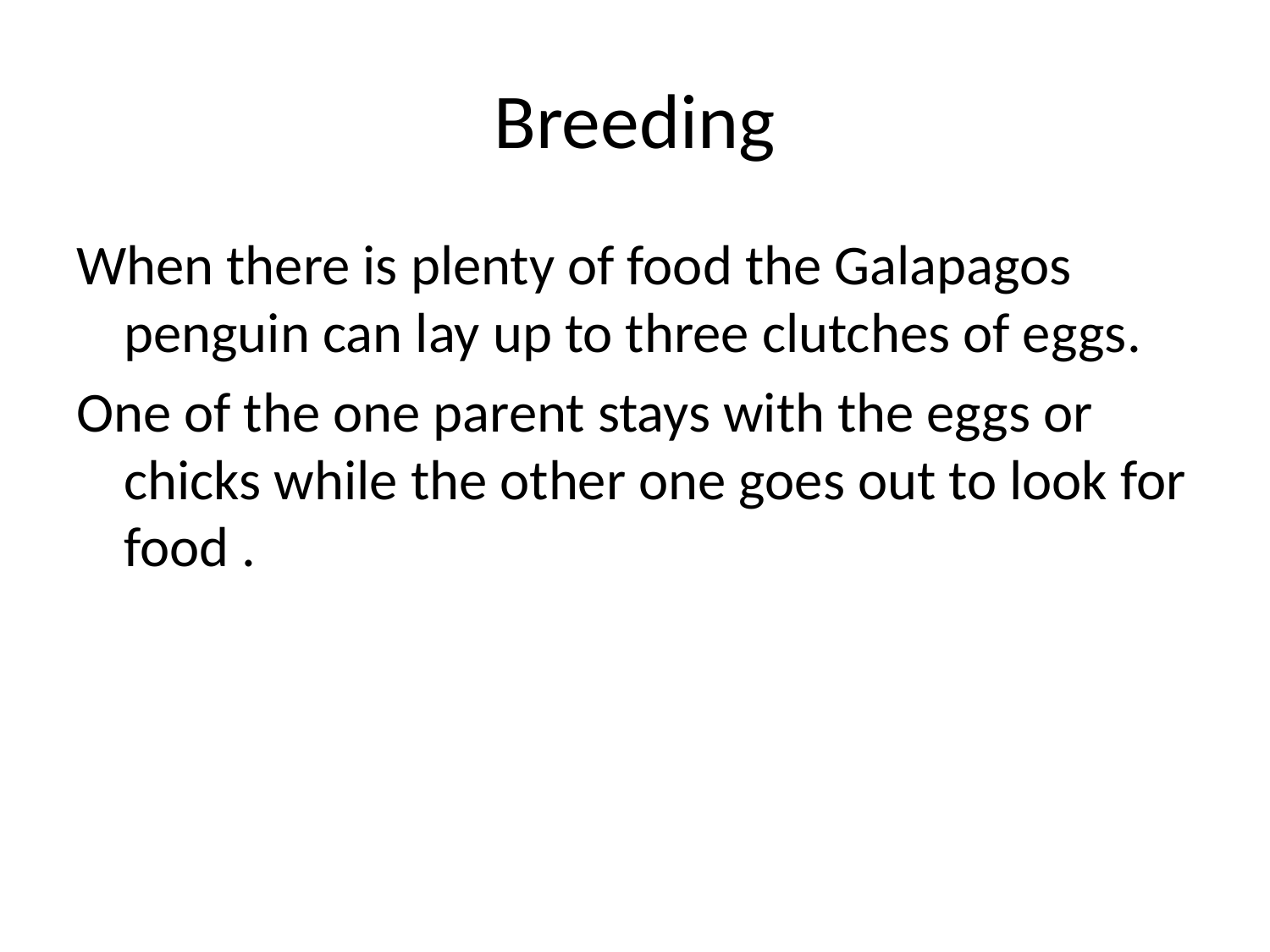

# Breeding
When there is plenty of food the Galapagos penguin can lay up to three clutches of eggs.
One of the one parent stays with the eggs or chicks while the other one goes out to look for food .